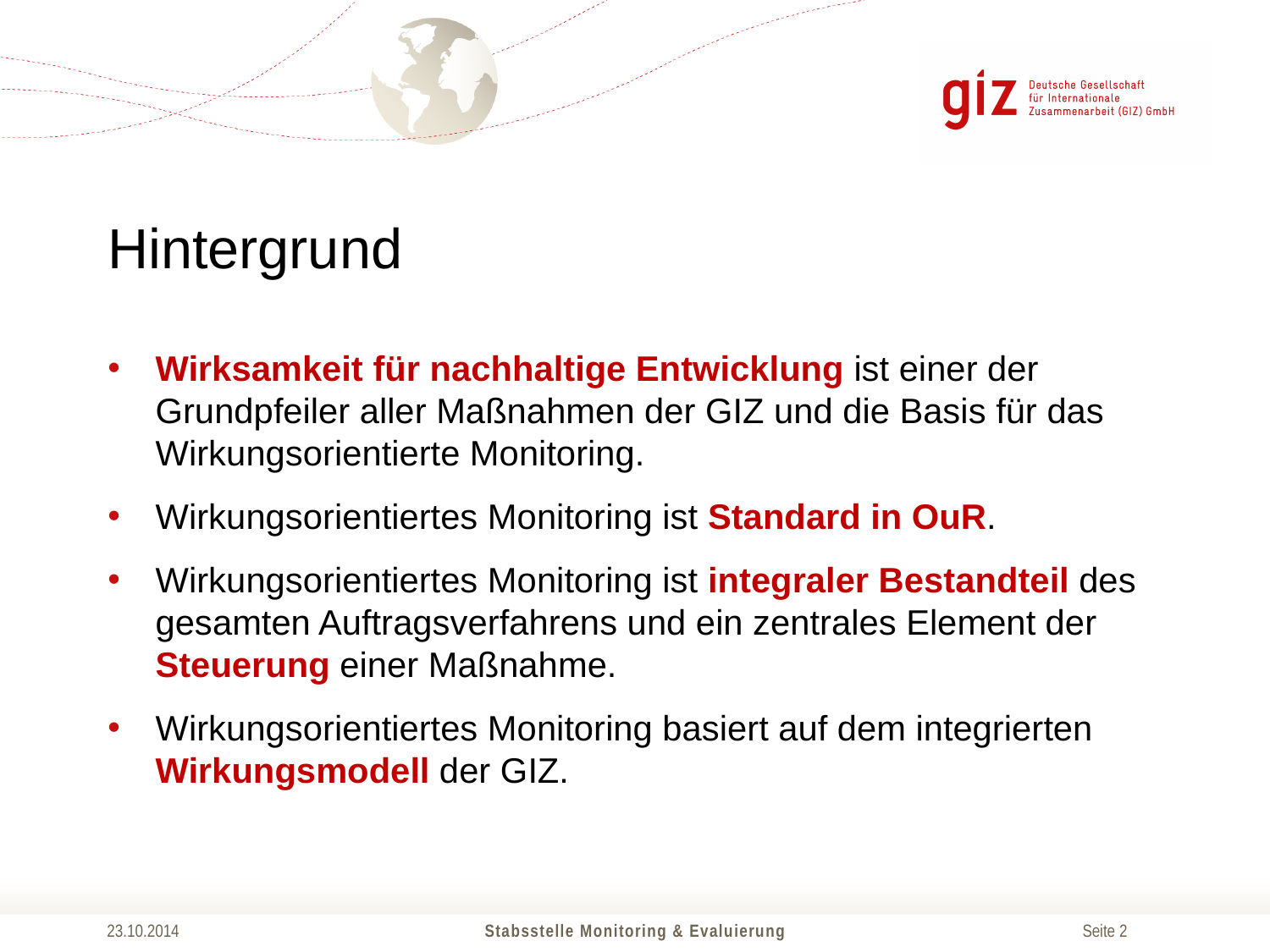

# Hintergrund
Wirksamkeit für nachhaltige Entwicklung ist einer der Grundpfeiler aller Maßnahmen der GIZ und die Basis für das Wirkungsorientierte Monitoring.
Wirkungsorientiertes Monitoring ist Standard in OuR.
Wirkungsorientiertes Monitoring ist integraler Bestandteil des gesamten Auftragsverfahrens und ein zentrales Element der Steuerung einer Maßnahme.
Wirkungsorientiertes Monitoring basiert auf dem integrierten Wirkungsmodell der GIZ.
23.10.2014
Stabsstelle Monitoring & Evaluierung